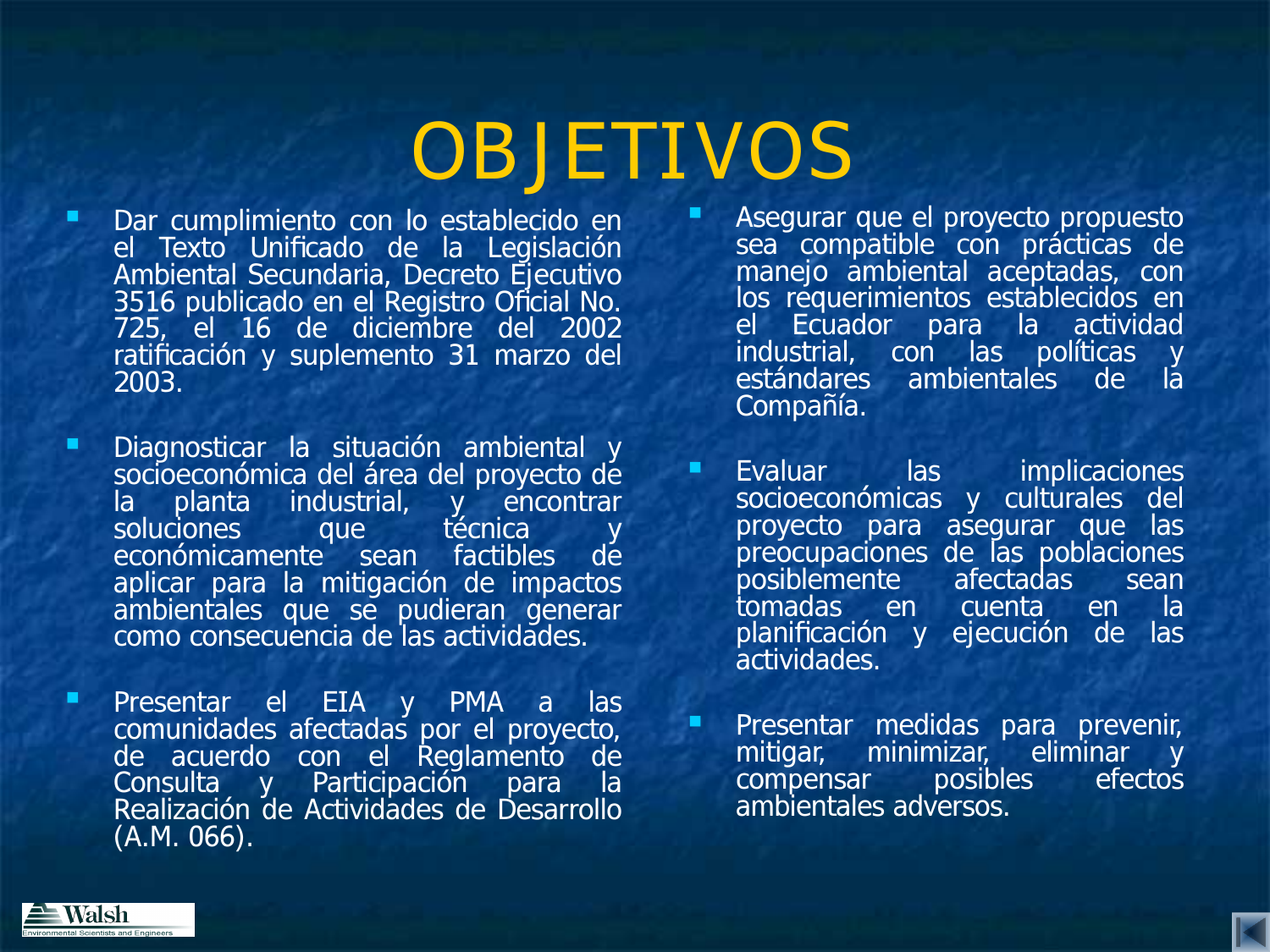

# OBJETIVOS
Asegurar que el proyecto propuesto sea compatible con prácticas de manejo ambiental aceptadas, con los requerimientos establecidos en el Ecuador para la actividad industrial, con las políticas y estándares ambientales de la Compañía.

Evaluar las implicaciones socioeconómicas y culturales del proyecto para asegurar que las preocupaciones de las poblaciones posiblemente afectadas sean tomadas en cuenta en la planificación y ejecución de las actividades.

Presentar medidas para prevenir, mitigar, minimizar, eliminar y compensar posibles efectos ambientales adversos.
Dar cumplimiento con lo establecido en el Texto Unificado de la Legislación Ambiental Secundaria, Decreto Ejecutivo 3516 publicado en el Registro Oficial No. 725, el 16 de diciembre del 2002 ratificación y suplemento 31 marzo del 2003.

Diagnosticar la situación ambiental y socioeconómica del área del proyecto de la planta industrial, y encontrar soluciones que técnica y económicamente sean factibles de aplicar para la mitigación de impactos ambientales que se pudieran generar como consecuencia de las actividades.

Presentar el EIA y PMA a las comunidades afectadas por el proyecto, de acuerdo con el Reglamento de Consulta y Participación para la Realización de Actividades de Desarrollo (A.M. 066).